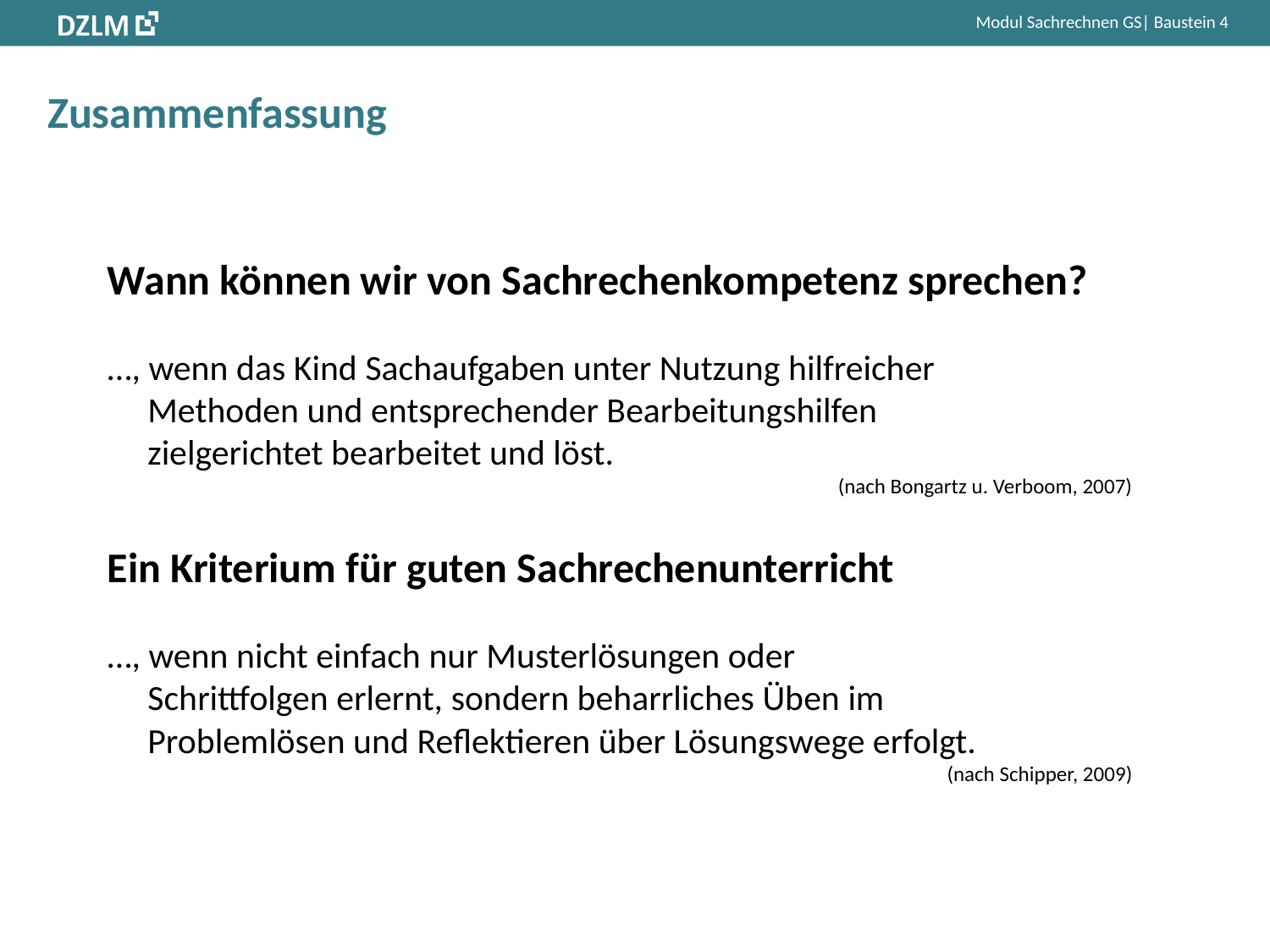

# Zusammenfassung
Wann können wir von Sachrechenkompetenz sprechen?

…, wenn das Kind Sachaufgaben unter Nutzung hilfreicher
     Methoden und entsprechender Bearbeitungshilfen
     zielgerichtet bearbeitet und löst.
(nach Bongartz u. Verboom, 2007)

Ein Kriterium für guten Sachrechenunterricht

…, wenn nicht einfach nur Musterlösungen oder
     Schrittfolgen erlernt, sondern beharrliches Üben im
     Problemlösen und Reflektieren über Lösungswege erfolgt.
(nach Schipper, 2009)